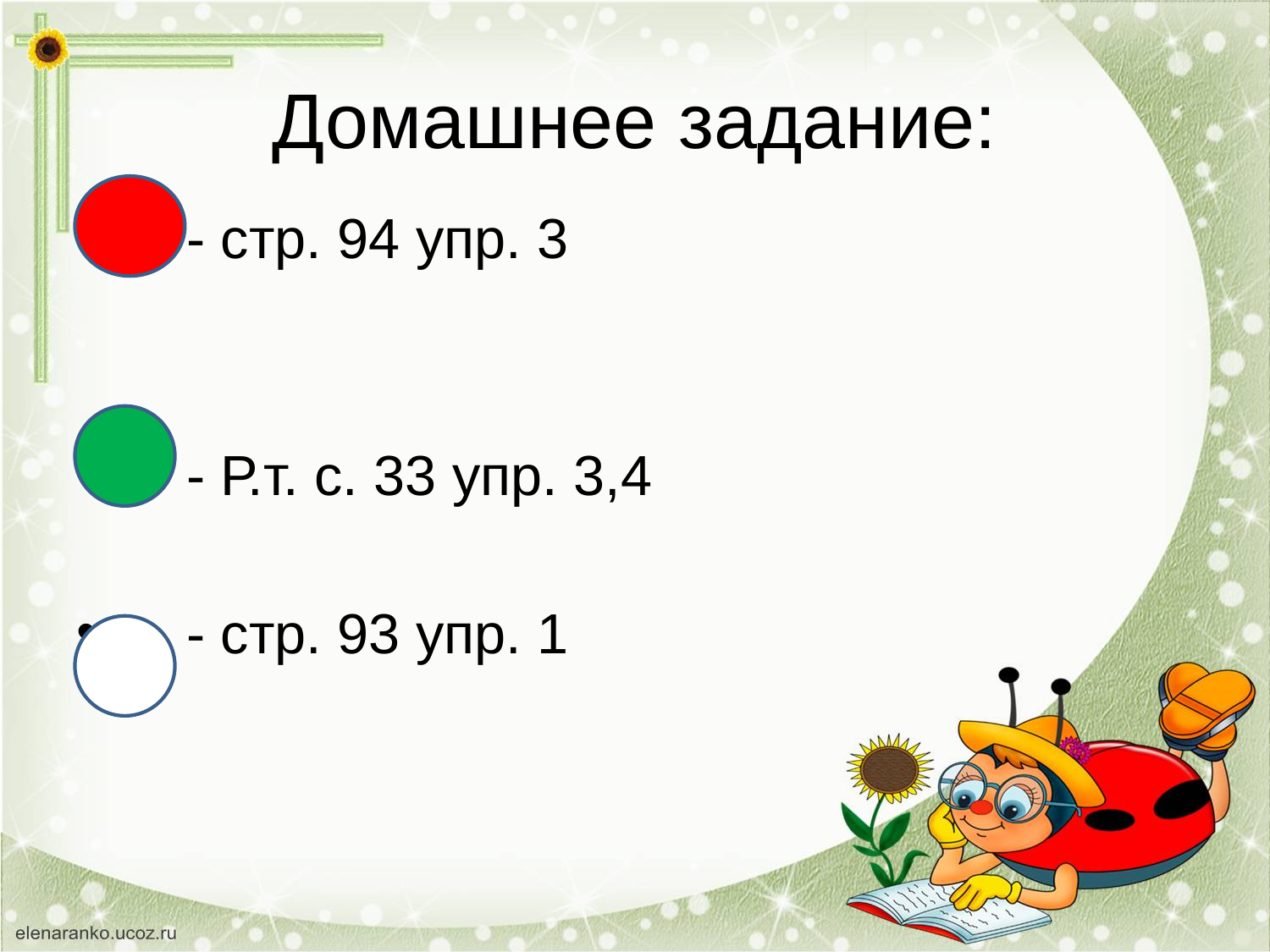

# Домашнее задание:

    - стр. 94 упр. 3

    - Р.т. с. 33 упр. 3,4

    - стр. 93 упр. 1